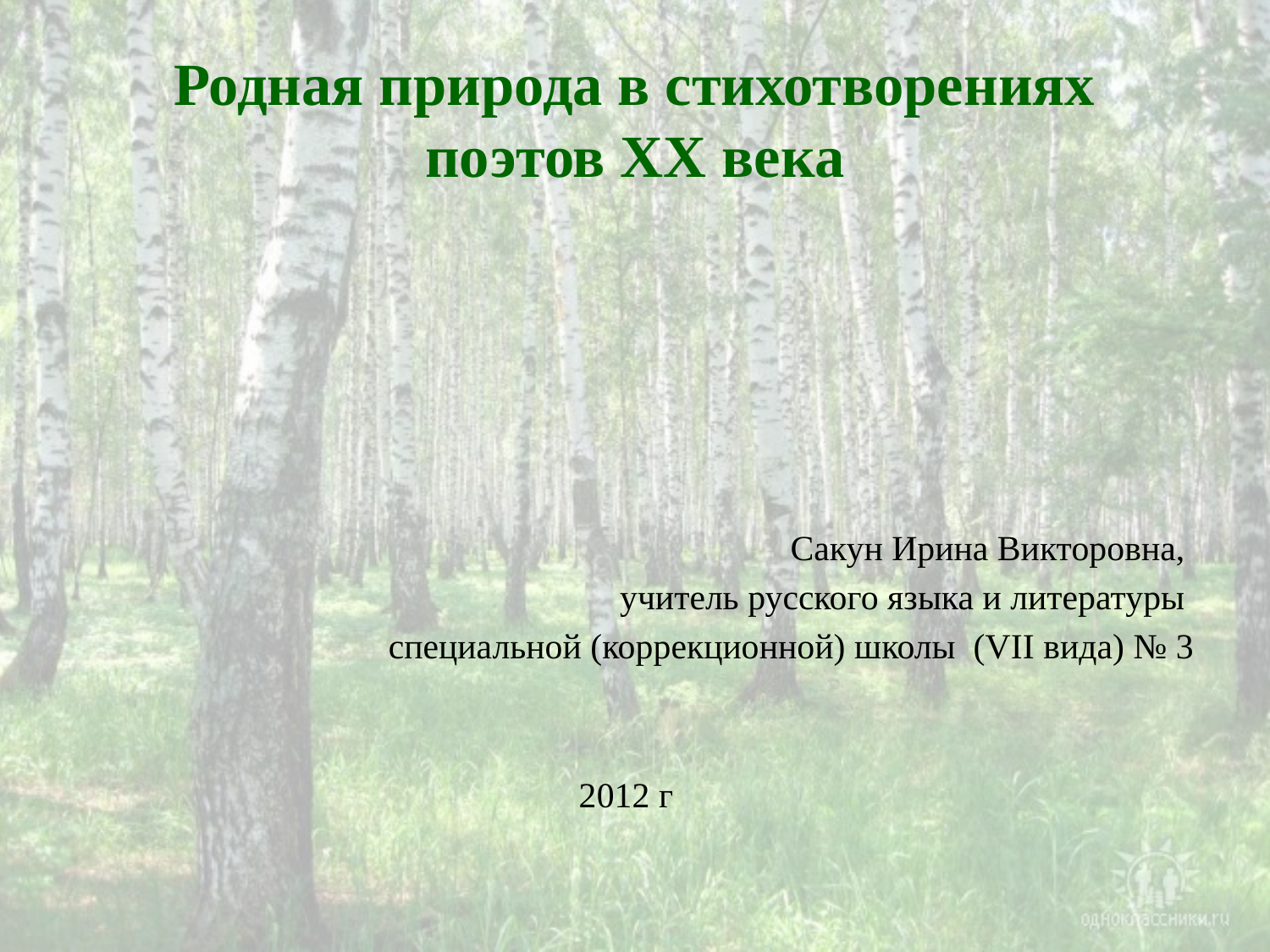

# Родная природа в стихотворениях поэтов XX века

Сакун Ирина Викторовна,
учитель русского языка и литературы
специальной (коррекционной) школы  (VII вида) № 3

2012 г